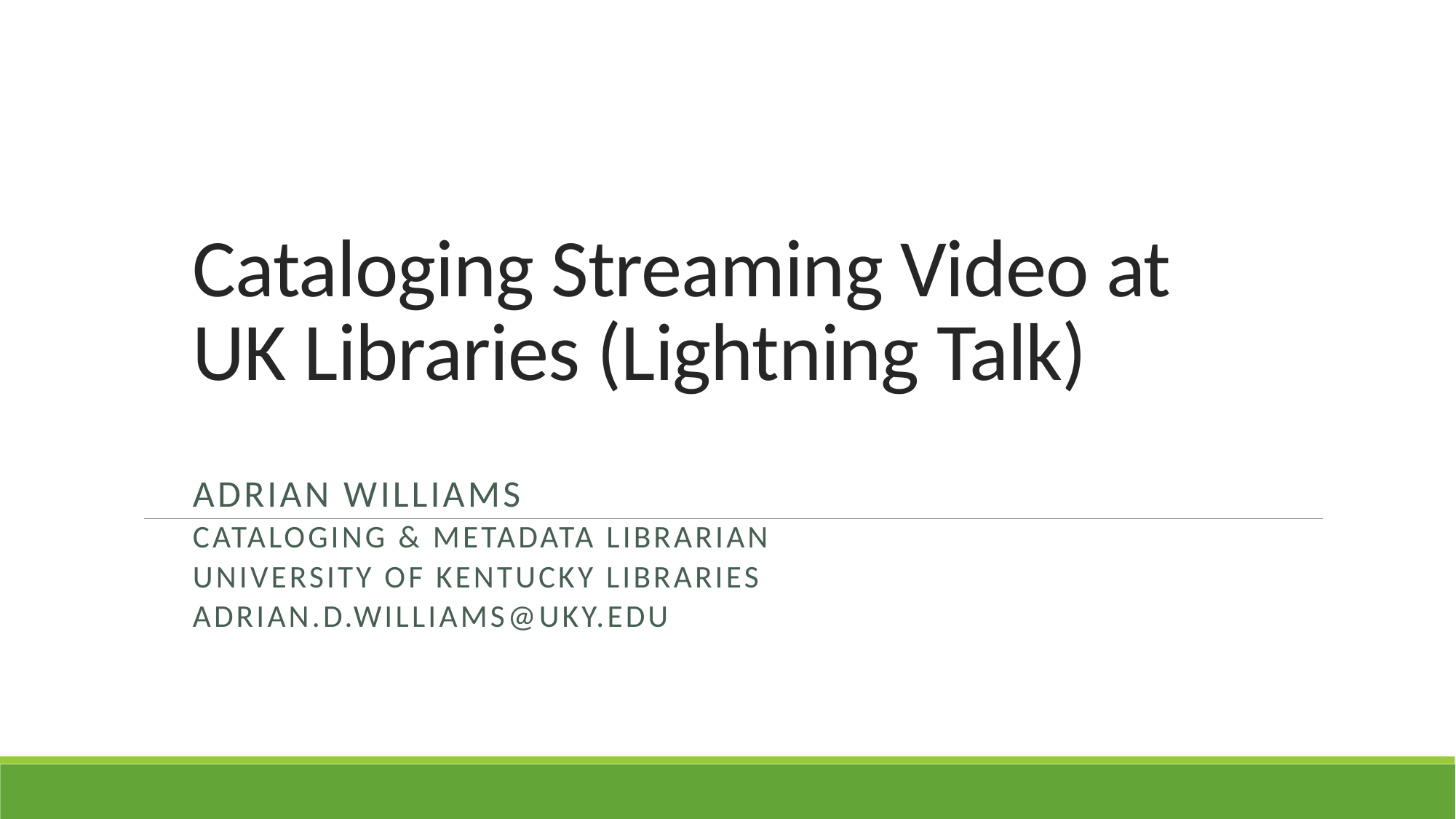

# Cataloging Streaming Video at UK Libraries (Lightning Talk)
Adrian Williams
Cataloging & Metadata Librarian
University of Kentucky Libraries
adrian.d.williams@uky.edu